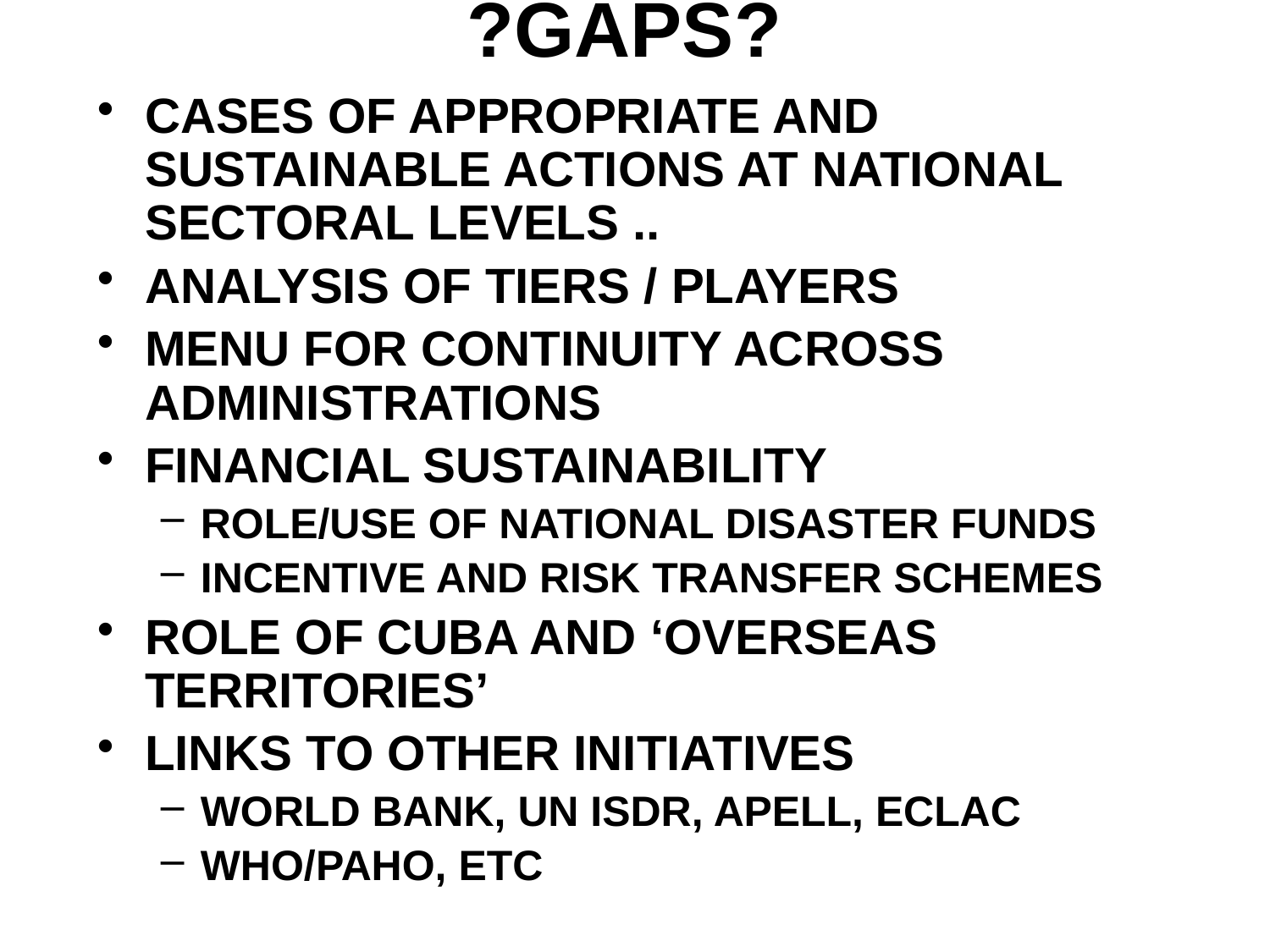

# ?GAPS?
CASES OF APPROPRIATE AND SUSTAINABLE ACTIONS AT NATIONAL SECTORAL LEVELS ..
ANALYSIS OF TIERS / PLAYERS
MENU FOR CONTINUITY ACROSS ADMINISTRATIONS
FINANCIAL SUSTAINABILITY
ROLE/USE OF NATIONAL DISASTER FUNDS
INCENTIVE AND RISK TRANSFER SCHEMES
ROLE OF CUBA AND ‘OVERSEAS TERRITORIES’
LINKS TO OTHER INITIATIVES
WORLD BANK, UN ISDR, APELL, ECLAC
WHO/PAHO, ETC